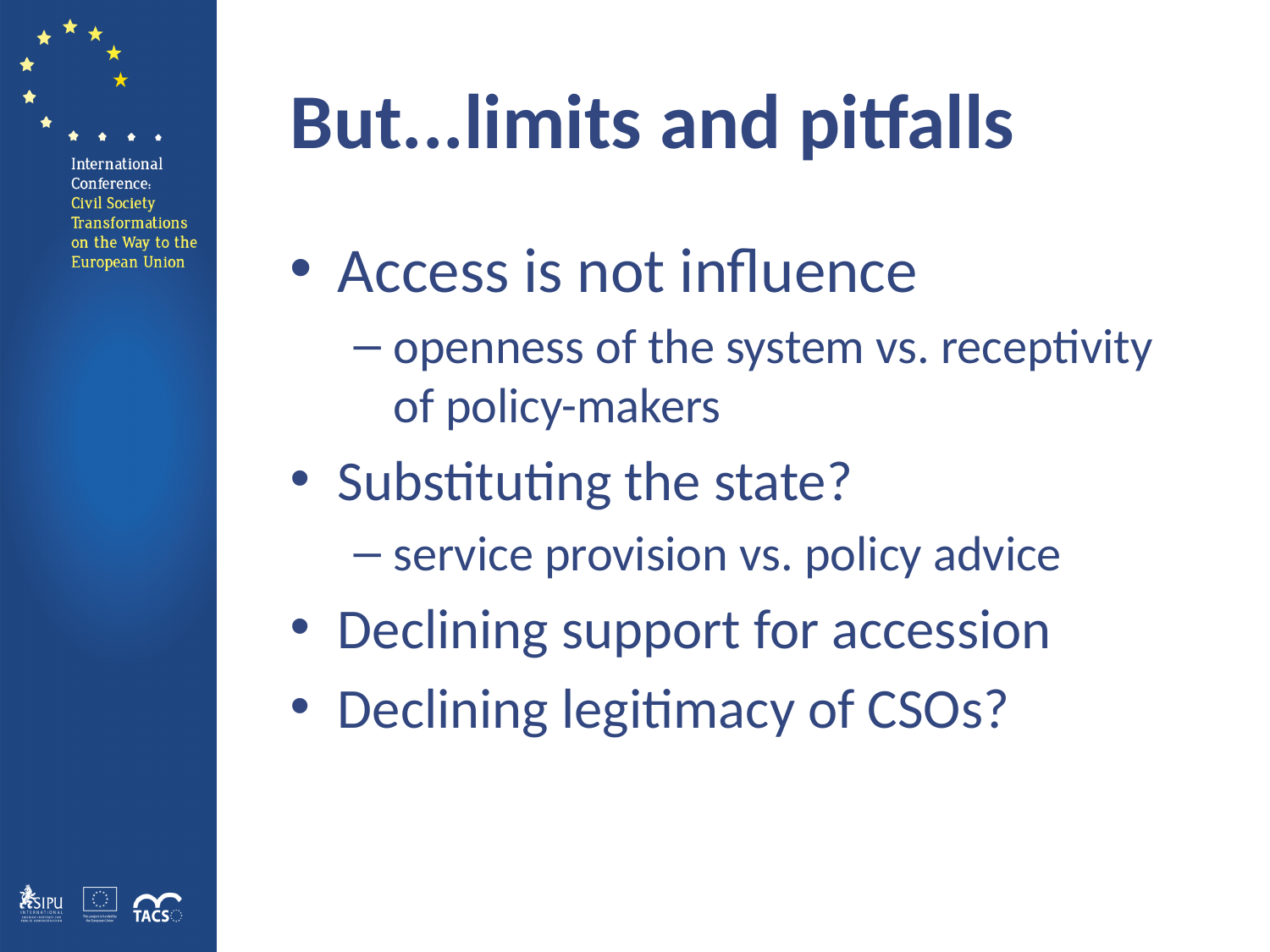

# But...limits and pitfalls
Access is not influence
openness of the system vs. receptivity of policy-makers
Substituting the state?
service provision vs. policy advice
Declining support for accession
Declining legitimacy of CSOs?